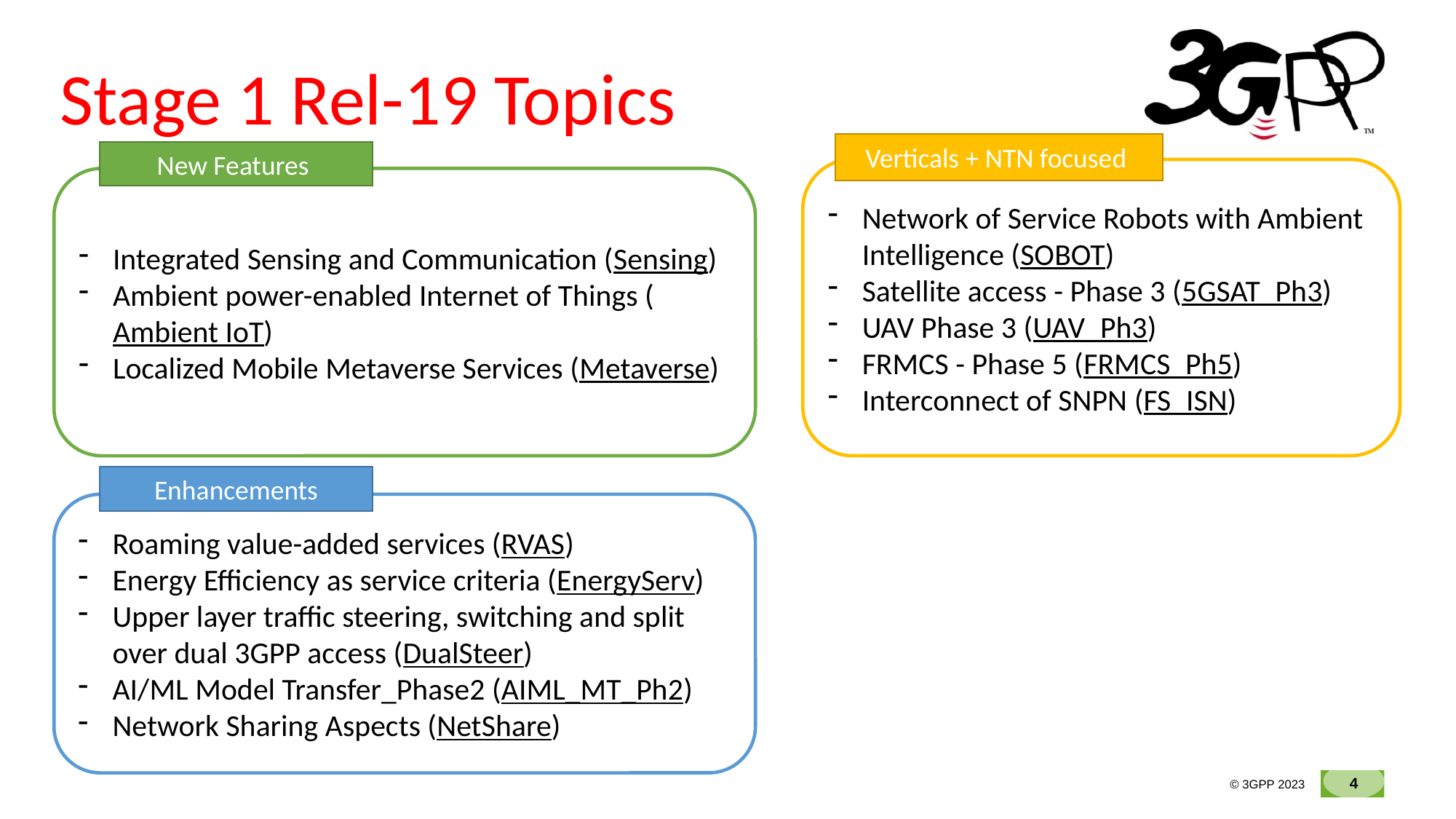

# Stage 1 Rel-19 Topics
Verticals + NTN focused
New Features

Network of Service Robots with Ambient Intelligence (SOBOT)
Satellite access - Phase 3 (5GSAT_Ph3)
UAV Phase 3 (UAV_Ph3)
FRMCS - Phase 5 (FRMCS_Ph5)
Interconnect of SNPN (FS_ISN)

Integrated Sensing and Communication (Sensing)
Ambient power-enabled Internet of Things (Ambient IoT)
Localized Mobile Metaverse Services (Metaverse)

Enhancements

Roaming value-added services (RVAS)
Energy Efficiency as service criteria (EnergyServ)
Upper layer traffic steering, switching and split over dual 3GPP access (DualSteer)
AI/ML Model Transfer_Phase2 (AIML_MT_Ph2)
Network Sharing Aspects (NetShare)